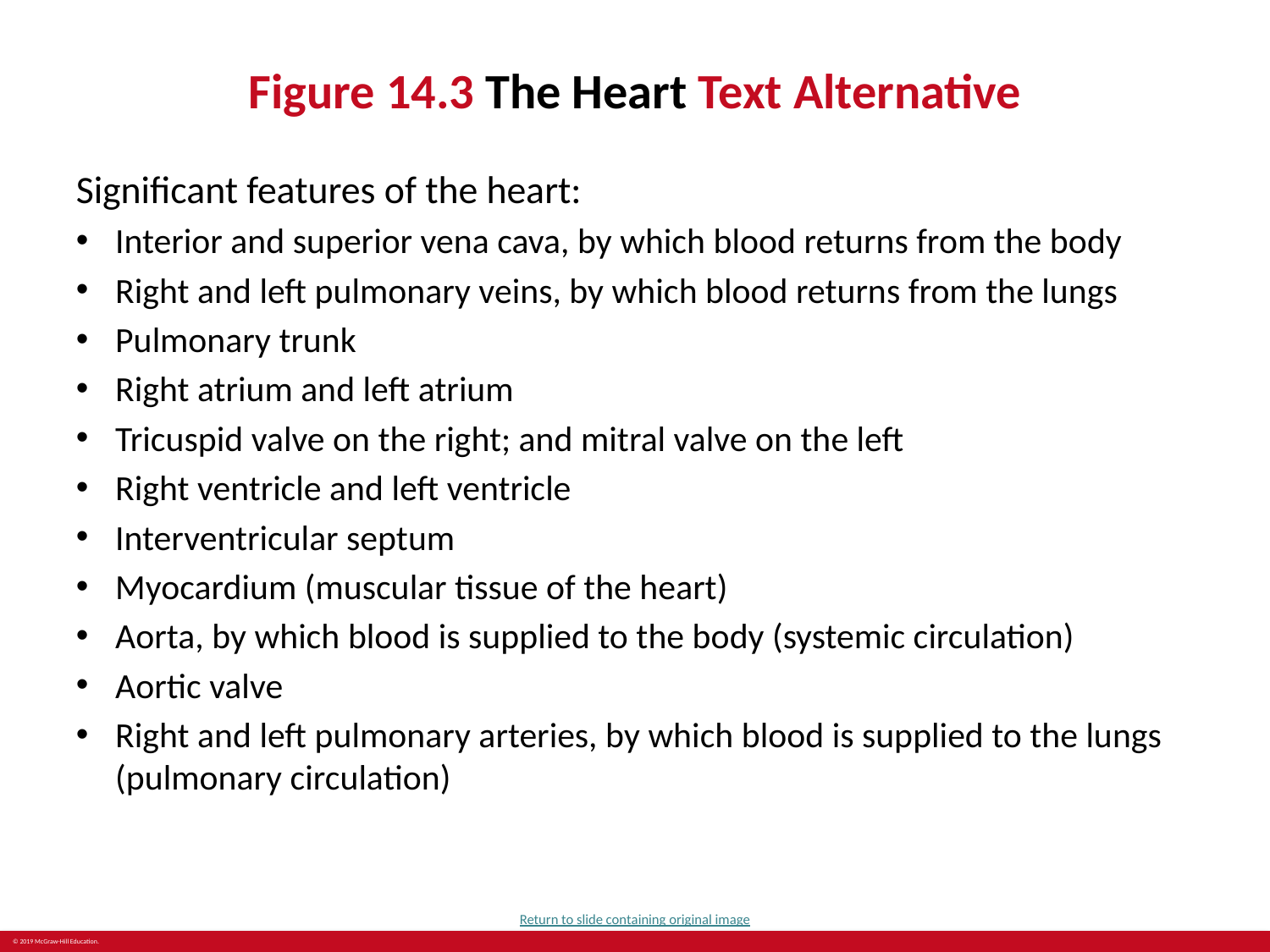

# Figure 14.3 The Heart Text Alternative
Significant features of the heart:
Interior and superior vena cava, by which blood returns from the body
Right and left pulmonary veins, by which blood returns from the lungs
Pulmonary trunk
Right atrium and left atrium
Tricuspid valve on the right; and mitral valve on the left
Right ventricle and left ventricle
Interventricular septum
Myocardium (muscular tissue of the heart)
Aorta, by which blood is supplied to the body (systemic circulation)
Aortic valve
Right and left pulmonary arteries, by which blood is supplied to the lungs (pulmonary circulation)
Return to slide containing original image